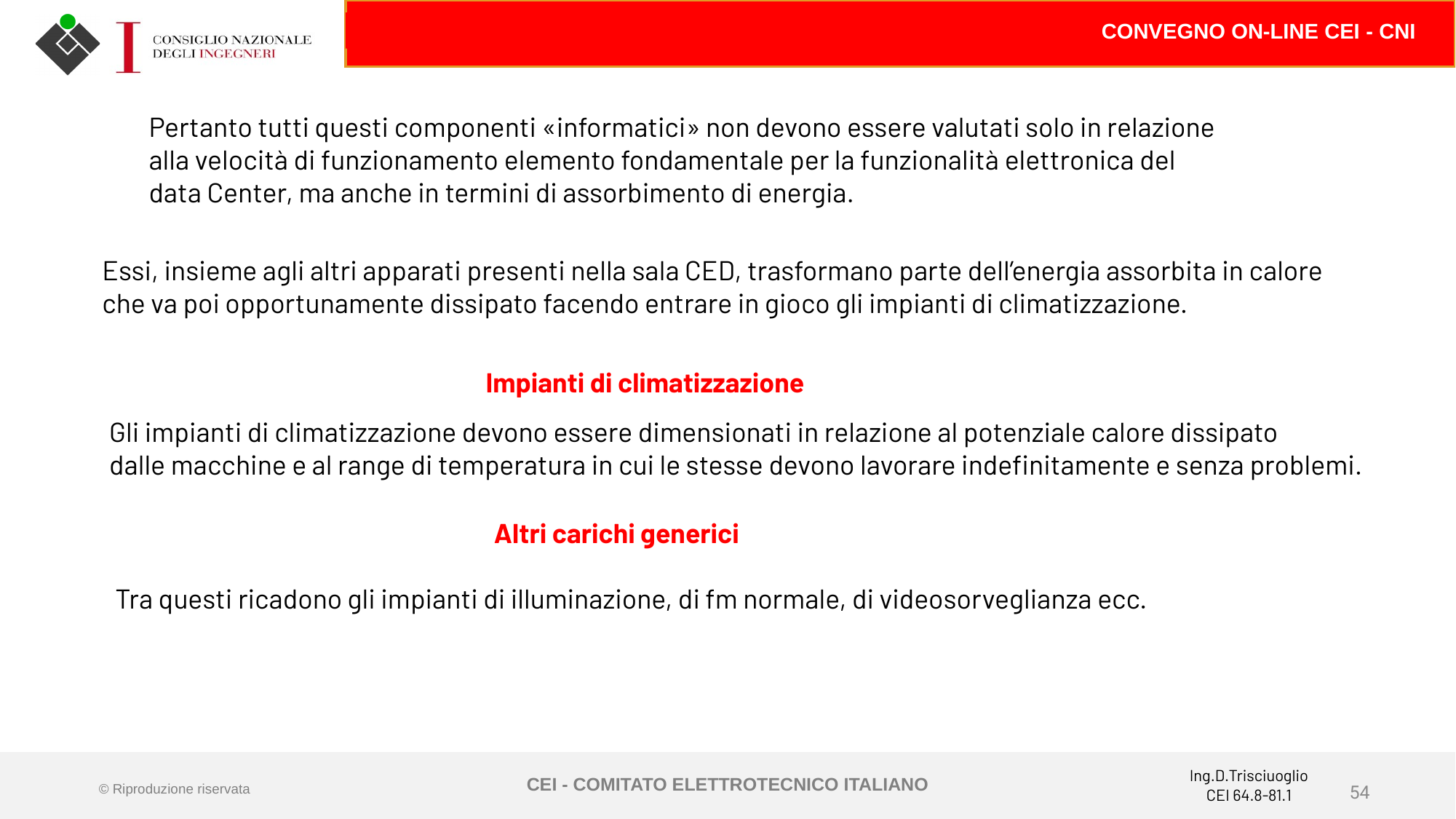

Pertanto tutti questi componenti «informatici» non devono essere valutati solo in relazione
alla velocità di funzionamento elemento fondamentale per la funzionalità elettronica del
data Center, ma anche in termini di assorbimento di energia.
Essi, insieme agli altri apparati presenti nella sala CED, trasformano parte dell’energia assorbita in calore
che va poi opportunamente dissipato facendo entrare in gioco gli impianti di climatizzazione.
Impianti di climatizzazione
Gli impianti di climatizzazione devono essere dimensionati in relazione al potenziale calore dissipato
dalle macchine e al range di temperatura in cui le stesse devono lavorare indefinitamente e senza problemi.
Altri carichi generici
Tra questi ricadono gli impianti di illuminazione, di fm normale, di videosorveglianza ecc.
Ing.D.Trisciuoglio
CEI 64.8-81.1